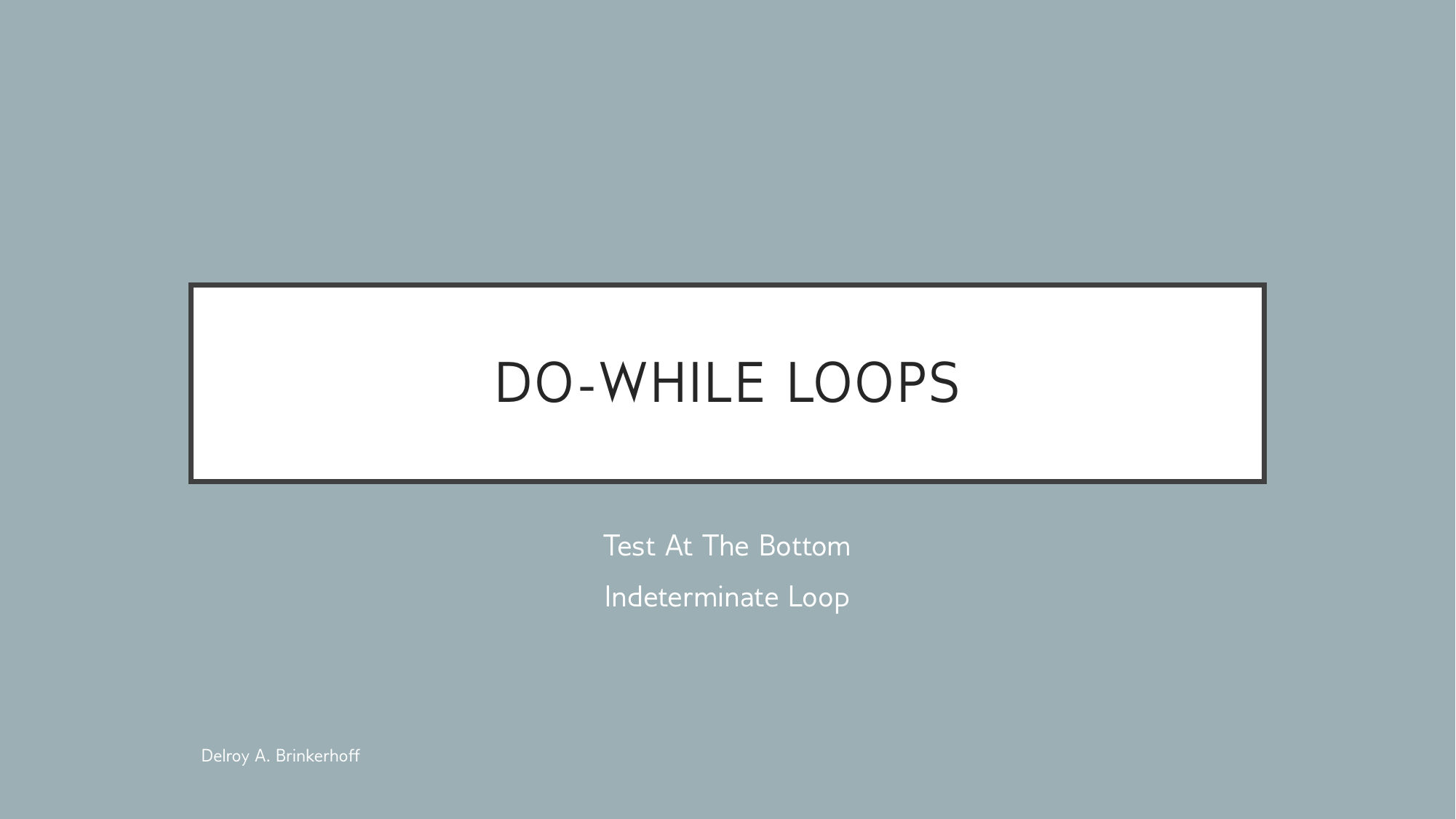

# Do-While loops
Test At The Bottom
Indeterminate Loop
Delroy A. Brinkerhoff